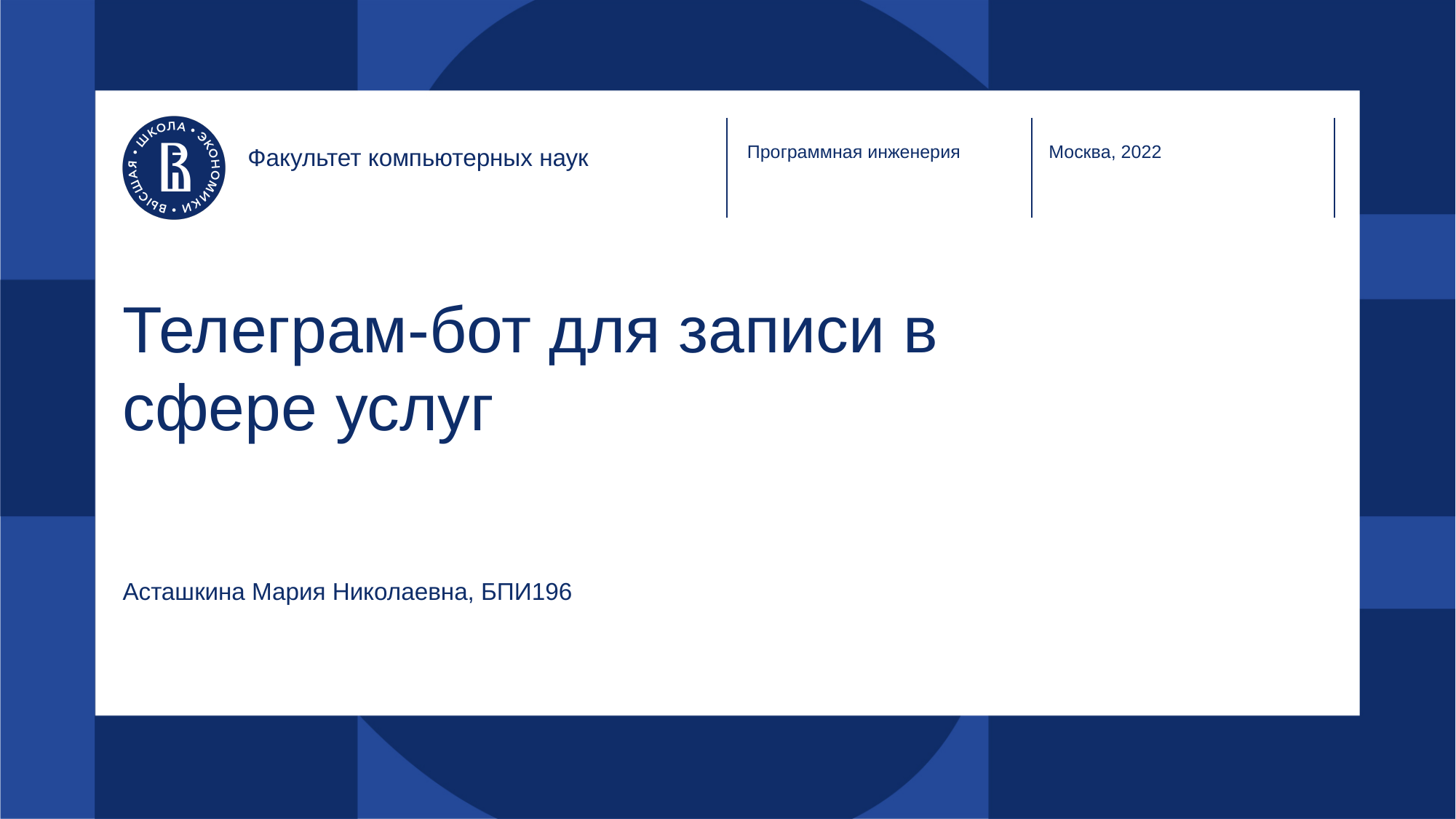

Программная инженерия
Москва, 2022
Факультет компьютерных наук
# Телеграм-бот для записи в сфере услуг
Асташкина Мария Николаевна, БПИ196